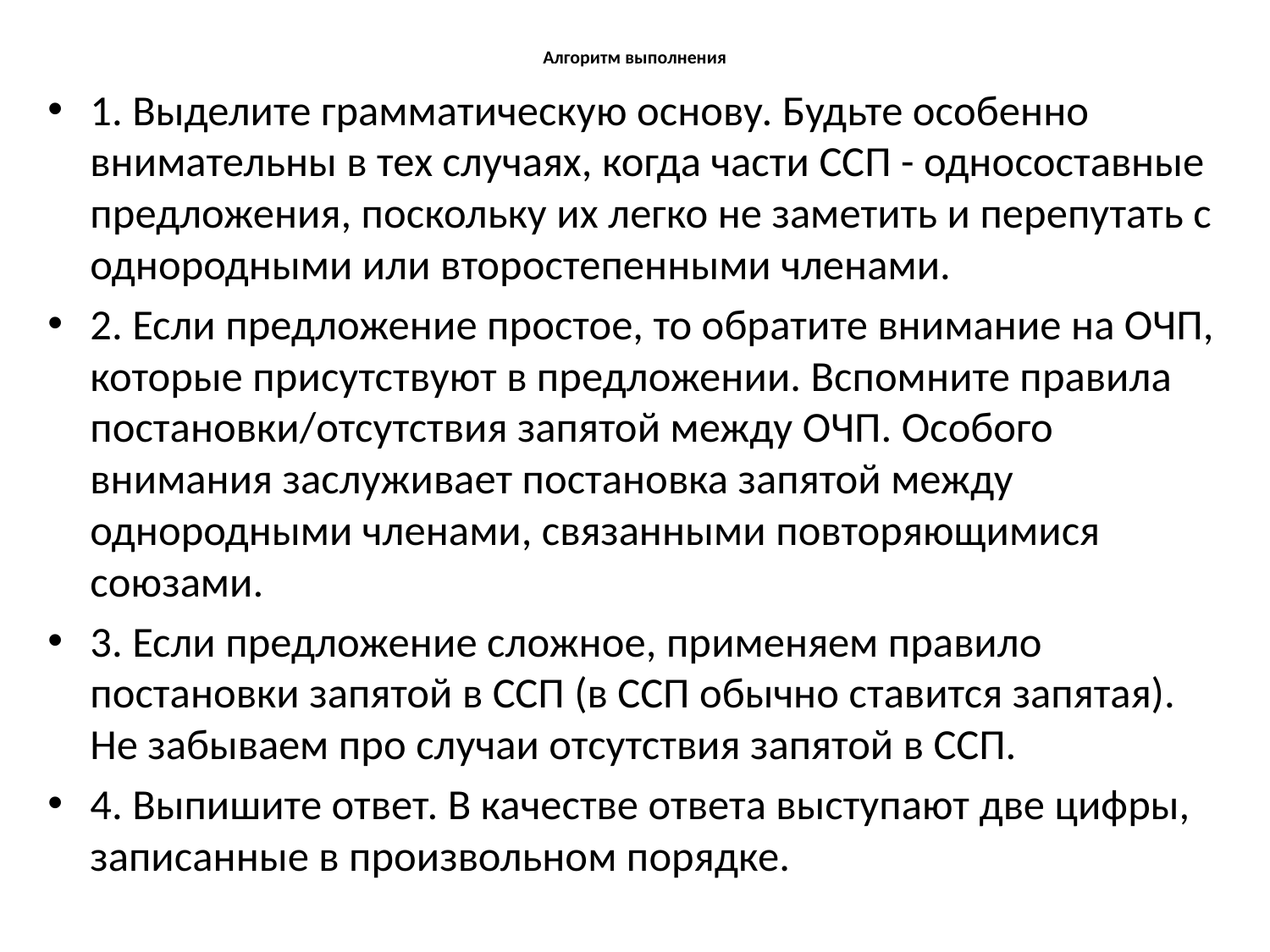

# Алгоритм выполнения
1. Выделите грамматическую основу. Будьте особенно внимательны в тех случаях, когда части ССП - односоставные предложения, поскольку их легко не заметить и перепутать с однородными или второстепенными членами.
2. Если предложение простое, то обратите внимание на ОЧП, которые присутствуют в предложении. Вспомните правила постановки/отсутствия запятой между ОЧП. Особого внимания заслуживает постановка запятой между однородными членами, связанными повторяющимися союзами.
3. Если предложение сложное, применяем правило постановки запятой в ССП (в ССП обычно ставится запятая). Не забываем про случаи отсутствия запятой в ССП.
4. Выпишите ответ. В качестве ответа выступают две цифры, записанные в произвольном порядке.